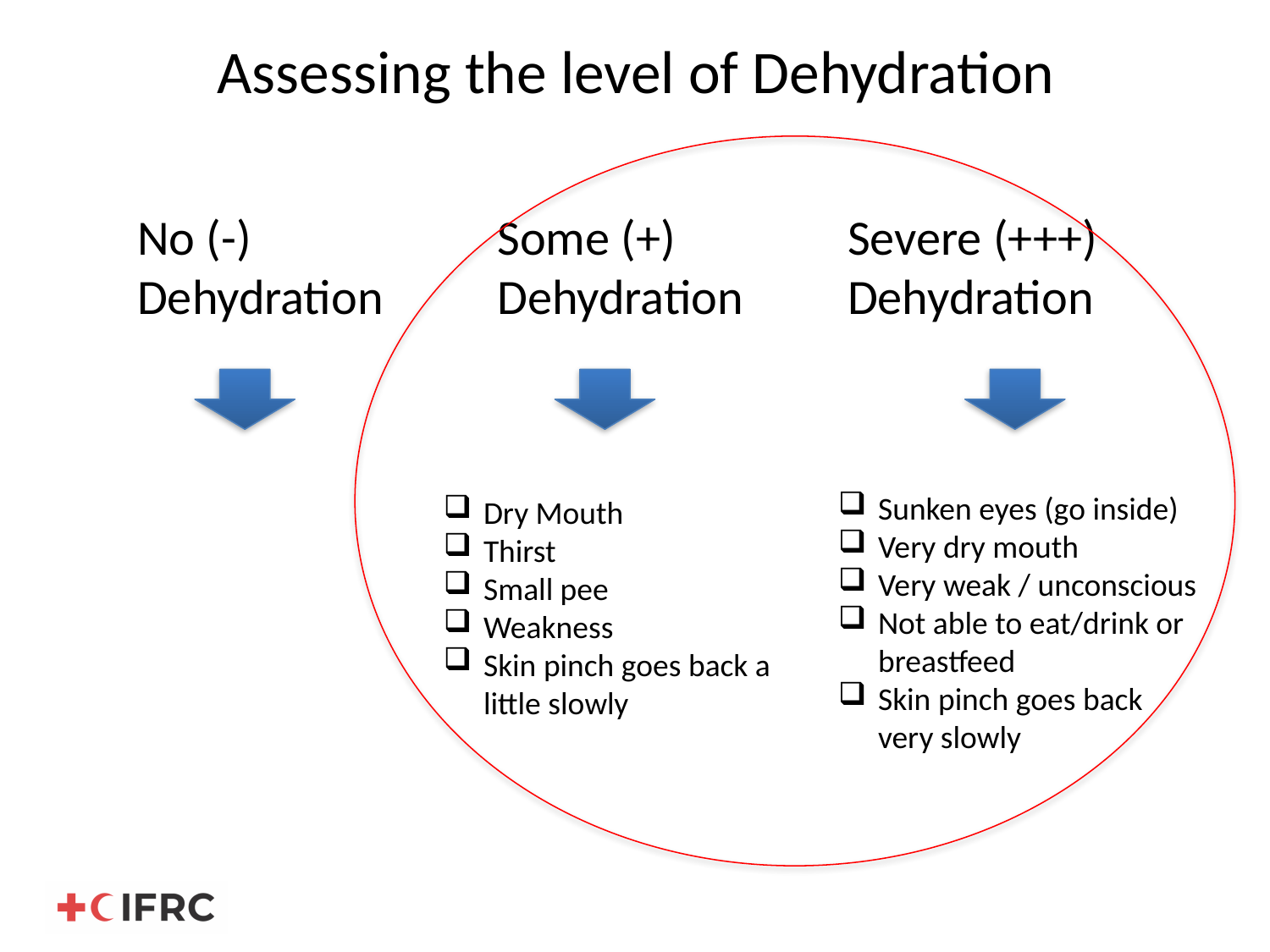

# Assessing the level of Dehydration

No (-)
Dehydration
Some (+)
Dehydration
Severe (+++)
Dehydration

Sunken eyes (go inside)
Very dry mouth
Very weak / unconscious
Not able to eat/drink or breastfeed
Skin pinch goes back very slowly
Dry Mouth
Thirst
Small pee
Weakness
Skin pinch goes back a little slowly